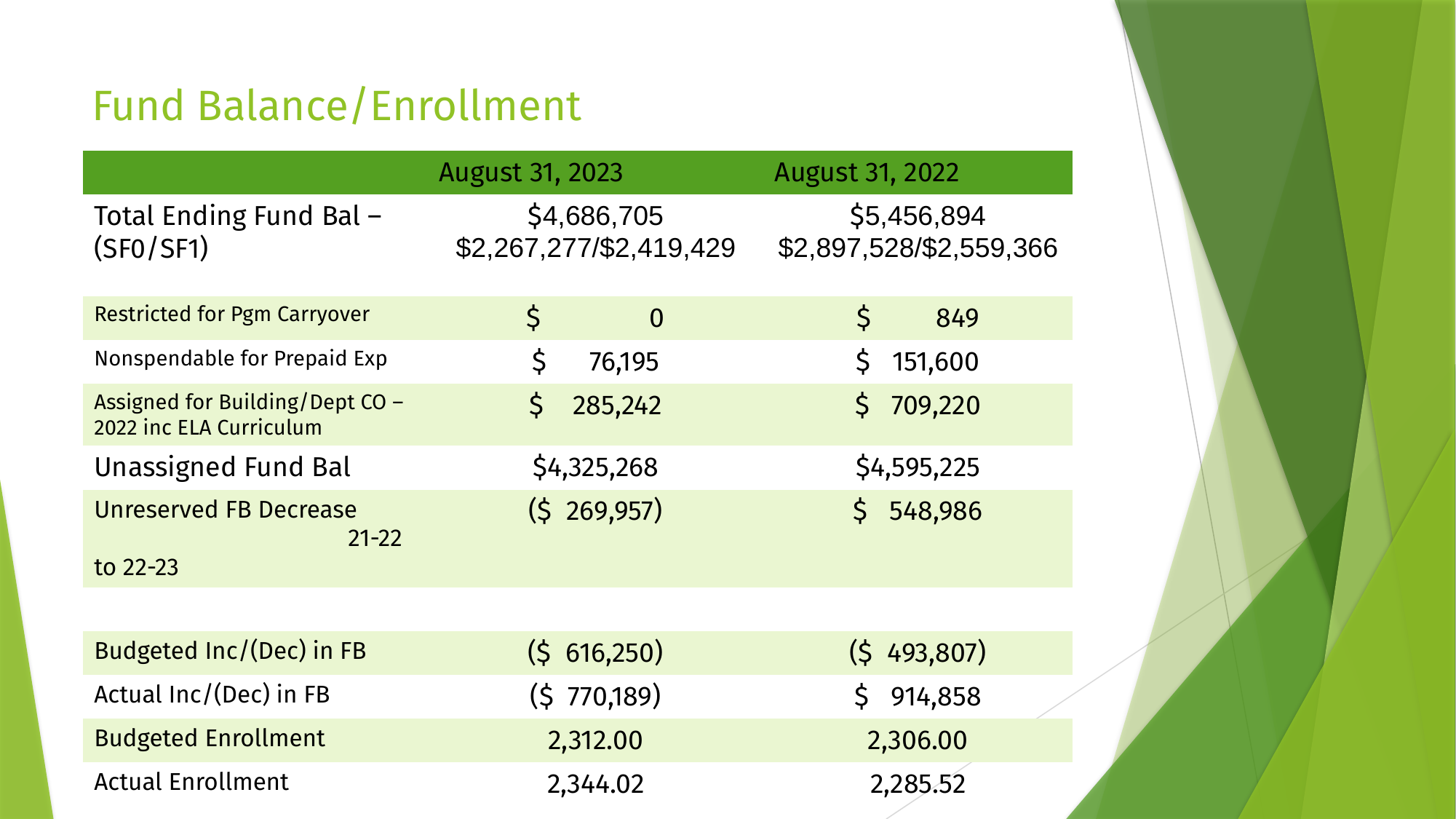

# Fund Balance/Enrollment
|  | August 31, 2023 | August 31, 2022 |
| --- | --- | --- |
| Total Ending Fund Bal – (SF0/SF1) | $4,686,705 $2,267,277/$2,419,429 | $5,456,894 $2,897,528/$2,559,366 |
| Restricted for Pgm Carryover | $ 0 | $ 849 |
| Nonspendable for Prepaid Exp | $ 76,195 | $ 151,600 |
| Assigned for Building/Dept CO – 2022 inc ELA Curriculum | $ 285,242 | $ 709,220 |
| Unassigned Fund Bal | $4,325,268 | $4,595,225 |
| Unreserved FB Decrease 21-22 to 22-23 | ($ 269,957) | $ 548,986 |
|  |  |  |
| Budgeted Inc/(Dec) in FB | ($ 616,250) | ($ 493,807) |
| Actual Inc/(Dec) in FB | ($ 770,189) | $ 914,858 |
| Budgeted Enrollment | 2,312.00 | 2,306.00 |
| Actual Enrollment | 2,344.02 | 2,285.52 |